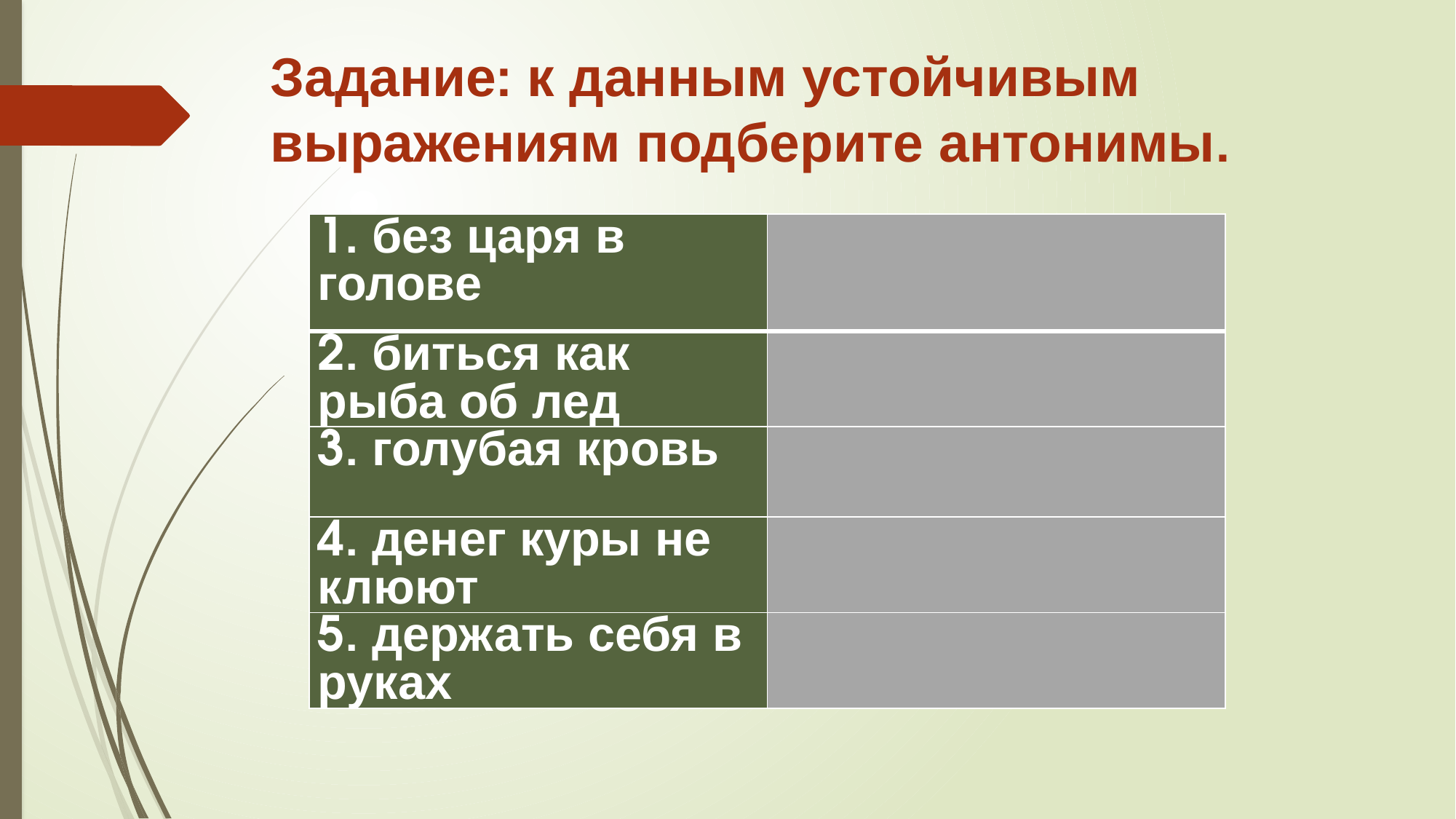

# Задание: к данным устойчивым выражениям подберите антонимы.
| 1. без царя в голове |  |
| --- | --- |
| 2. биться как рыба об лед |  |
| 3. голубая кровь |  |
| 4. денег куры не клюют |  |
| 5. держать себя в руках |  |